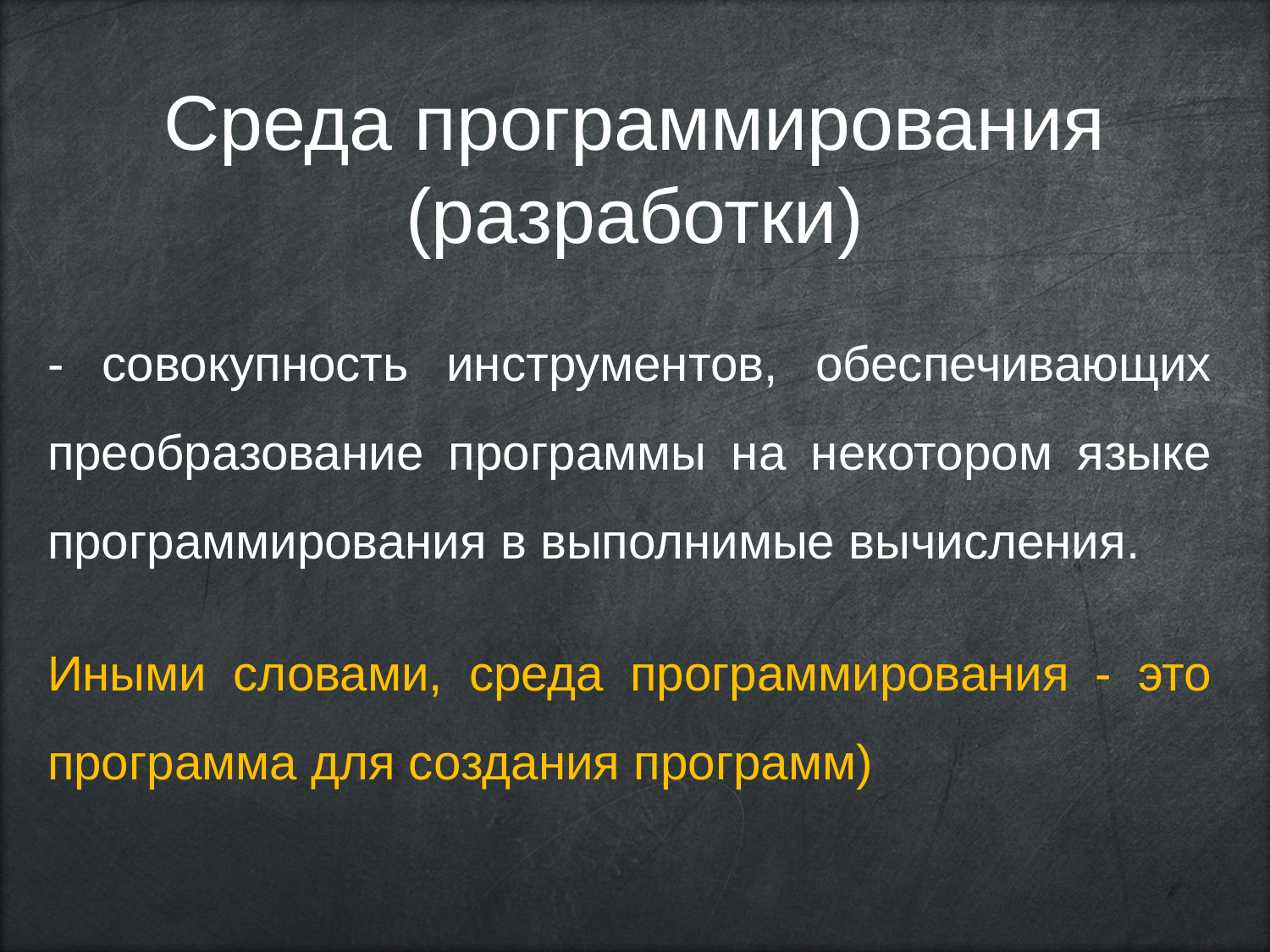

Среда программирования
(разработки)
- совокупность инструментов, обеспечивающих преобразование программы на некотором языке программирования в выполнимые вычисления.
Иными словами, среда программирования - это программа для создания программ)